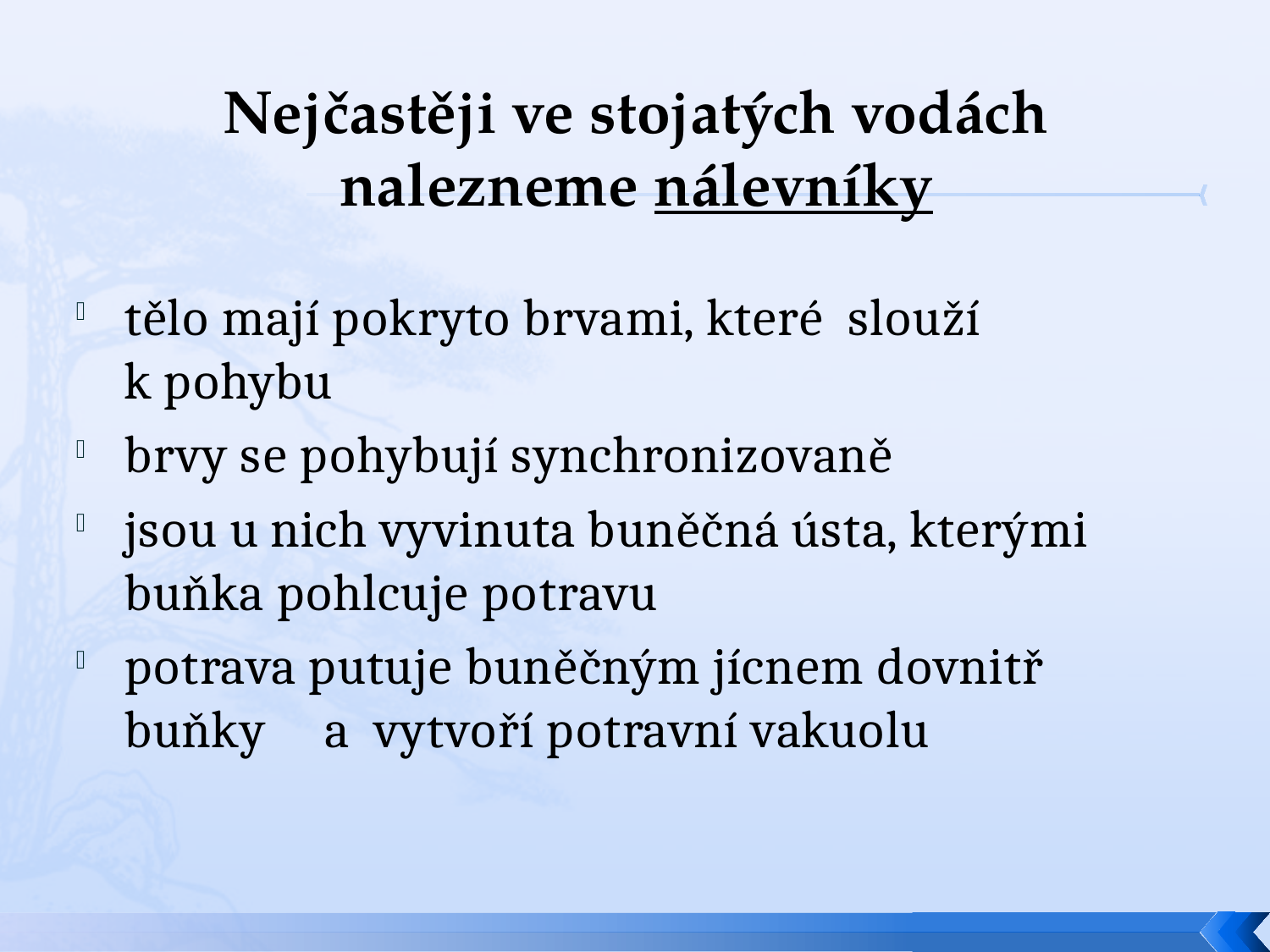

# Nejčastěji ve stojatých vodách nalezneme nálevníky
tělo mají pokryto brvami, které  slouží
k pohybu
brvy se pohybují synchronizovaně
jsou u nich vyvinuta buněčná ústa, kterými buňka pohlcuje potravu
potrava putuje buněčným jícnem dovnitř buňky     a  vytvoří potravní vakuolu